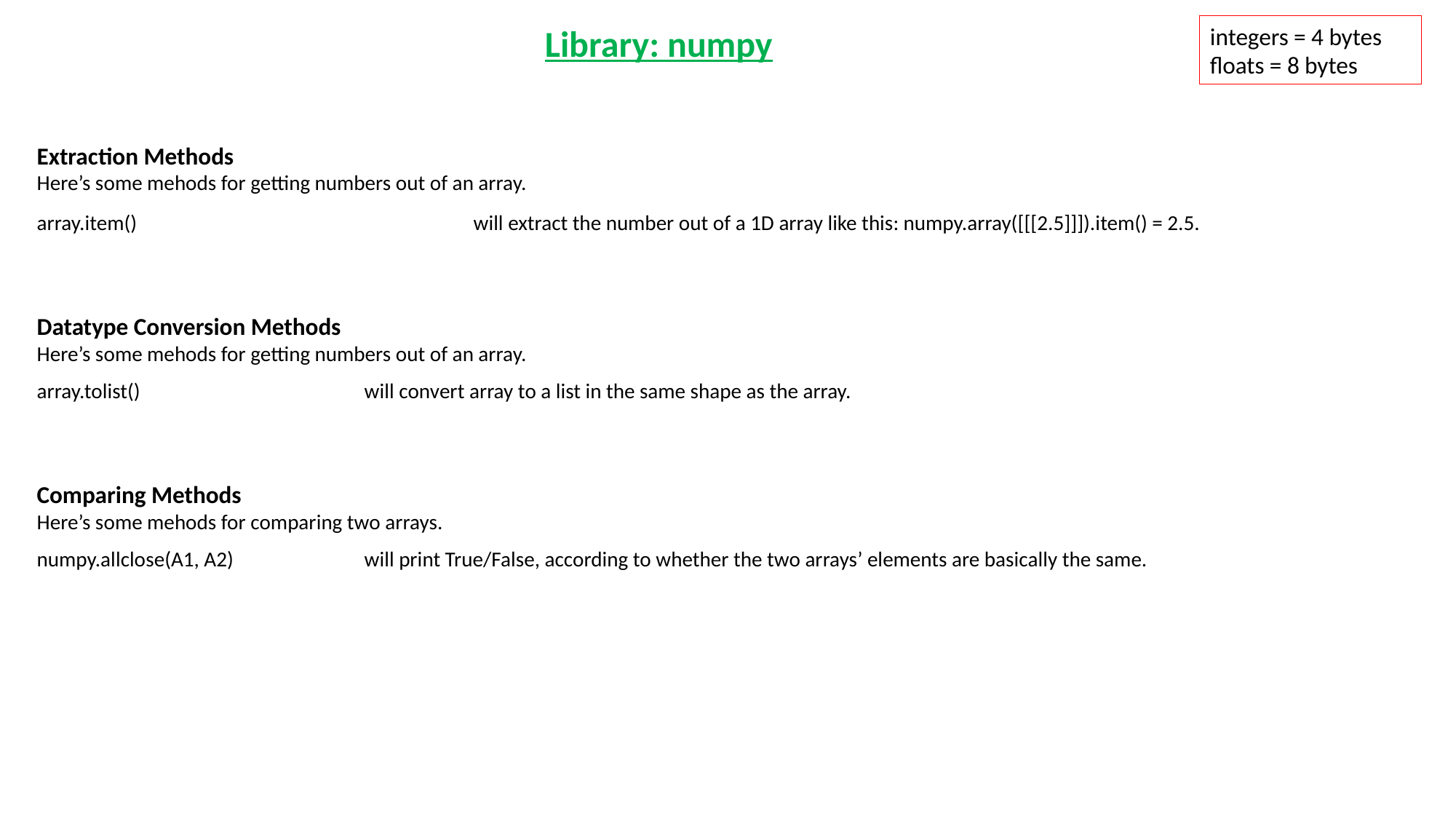

Library: numpy
integers = 4 bytes
floats = 8 bytes
Extraction Methods
Here’s some mehods for getting numbers out of an array.
array.item()				will extract the number out of a 1D array like this: numpy.array([[[2.5]]]).item() = 2.5.
Datatype Conversion Methods
Here’s some mehods for getting numbers out of an array.
array.tolist()			will convert array to a list in the same shape as the array.
Comparing Methods
Here’s some mehods for comparing two arrays.
numpy.allclose(A1, A2)		will print True/False, according to whether the two arrays’ elements are basically the same.